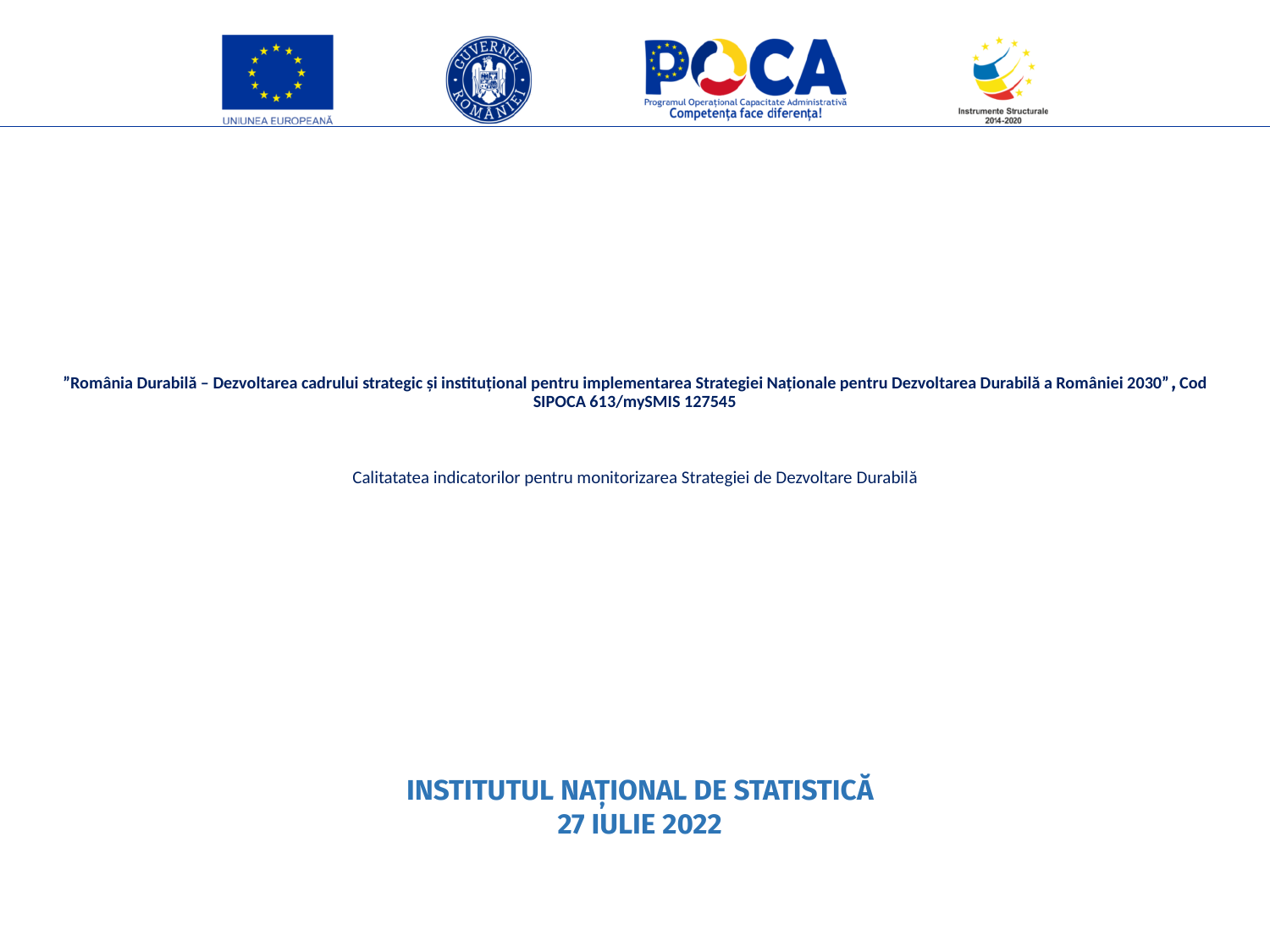

# ”România Durabilă – Dezvoltarea cadrului strategic și instituțional pentru implementarea Strategiei Naționale pentru Dezvoltarea Durabilă a României 2030”, Cod SIPOCA 613/mySMIS 127545 Calitatatea indicatorilor pentru monitorizarea Strategiei de Dezvoltare Durabilă
INSTITUTUL NAȚIONAL DE STATISTICĂ
27 IULIE 2022